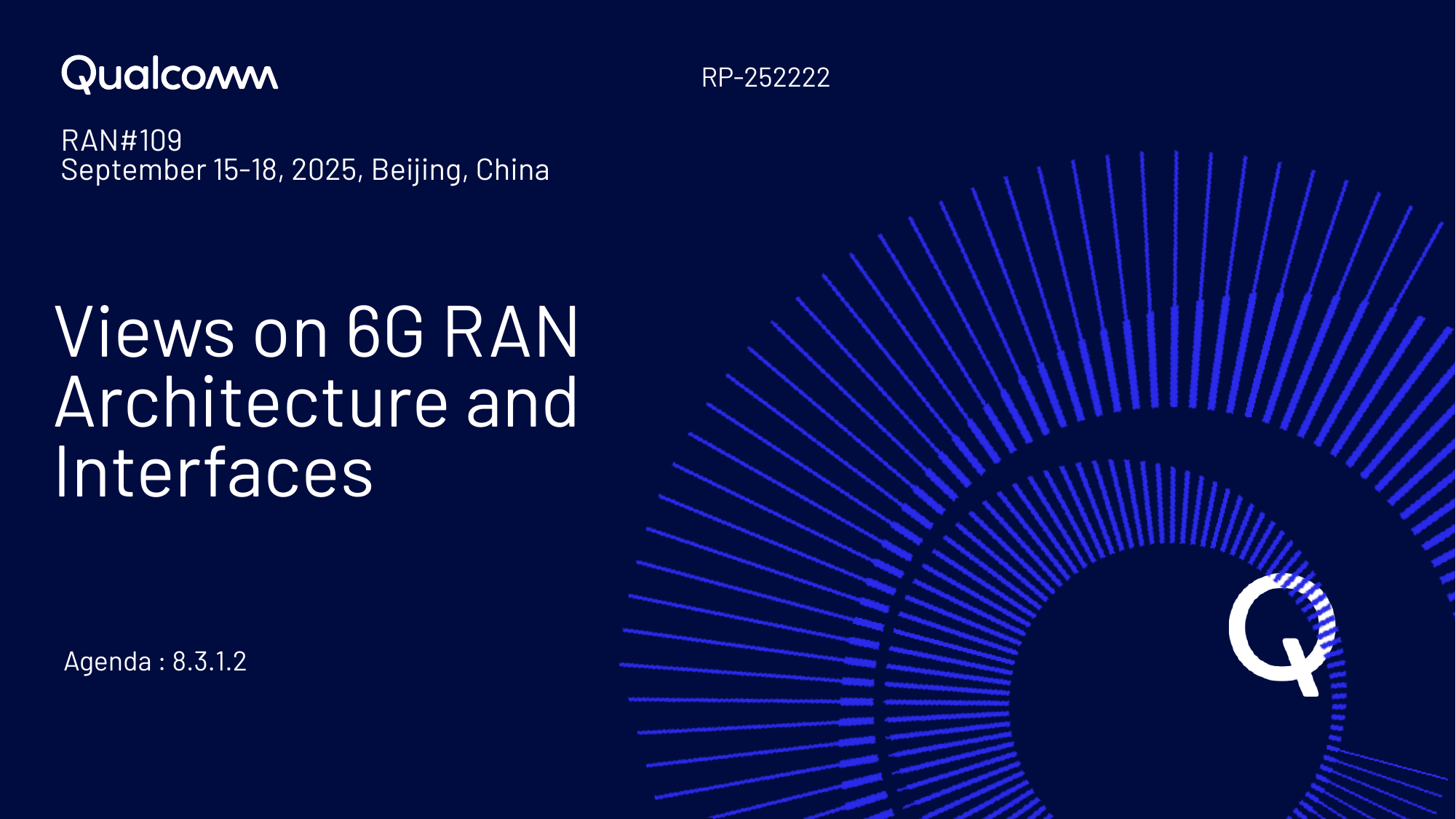

RP-252222
RAN#109
September 15-18, 2025, Beijing, China
# Views on 6G RAN Architecture and Interfaces
Agenda : 8.3.1.2